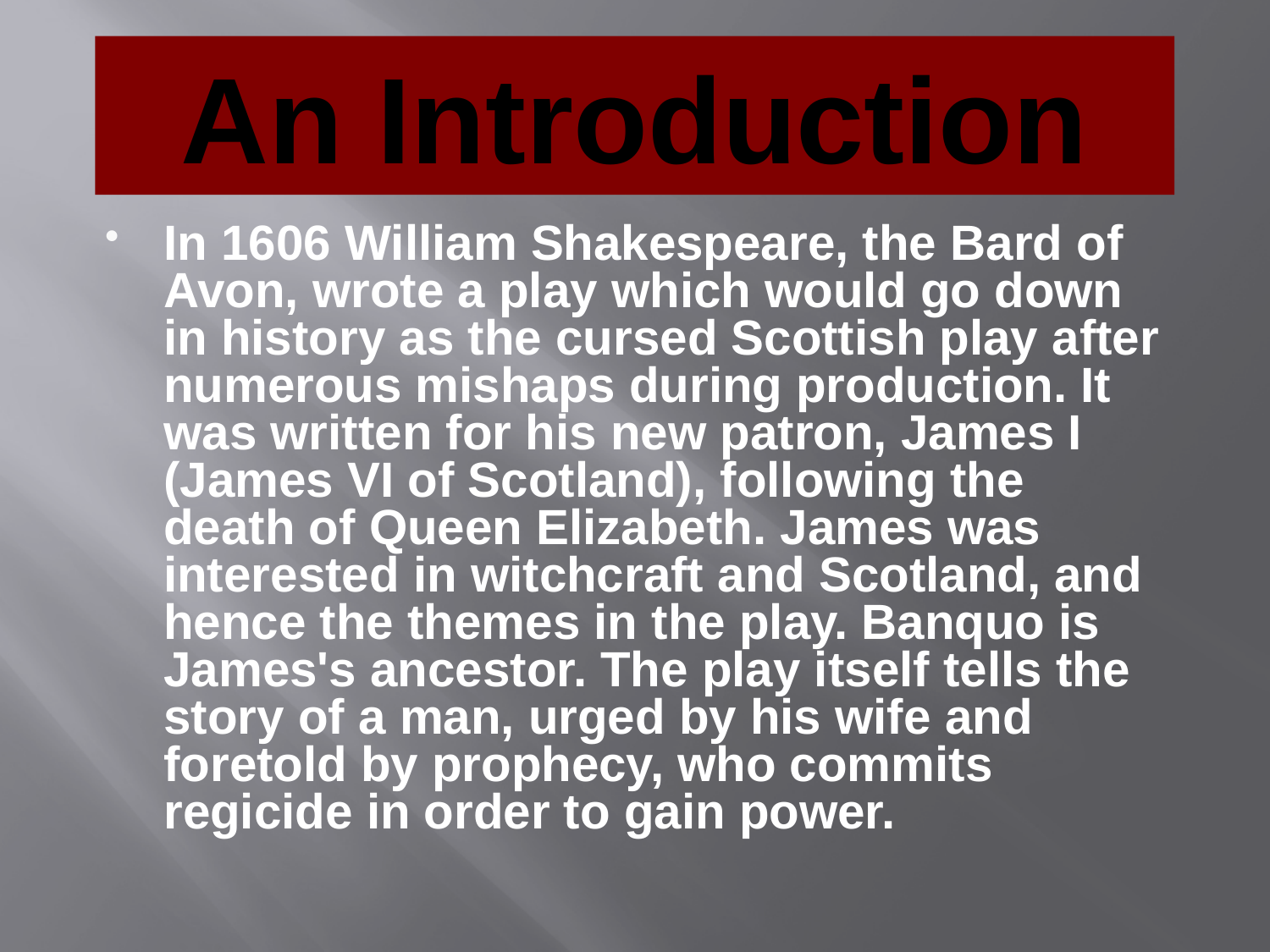

# An Introduction
In 1606 William Shakespeare, the Bard of Avon, wrote a play which would go down in history as the cursed Scottish play after numerous mishaps during production. It was written for his new patron, James I (James VI of Scotland), following the death of Queen Elizabeth. James was interested in witchcraft and Scotland, and hence the themes in the play. Banquo is James's ancestor. The play itself tells the story of a man, urged by his wife and foretold by prophecy, who commits regicide in order to gain power.